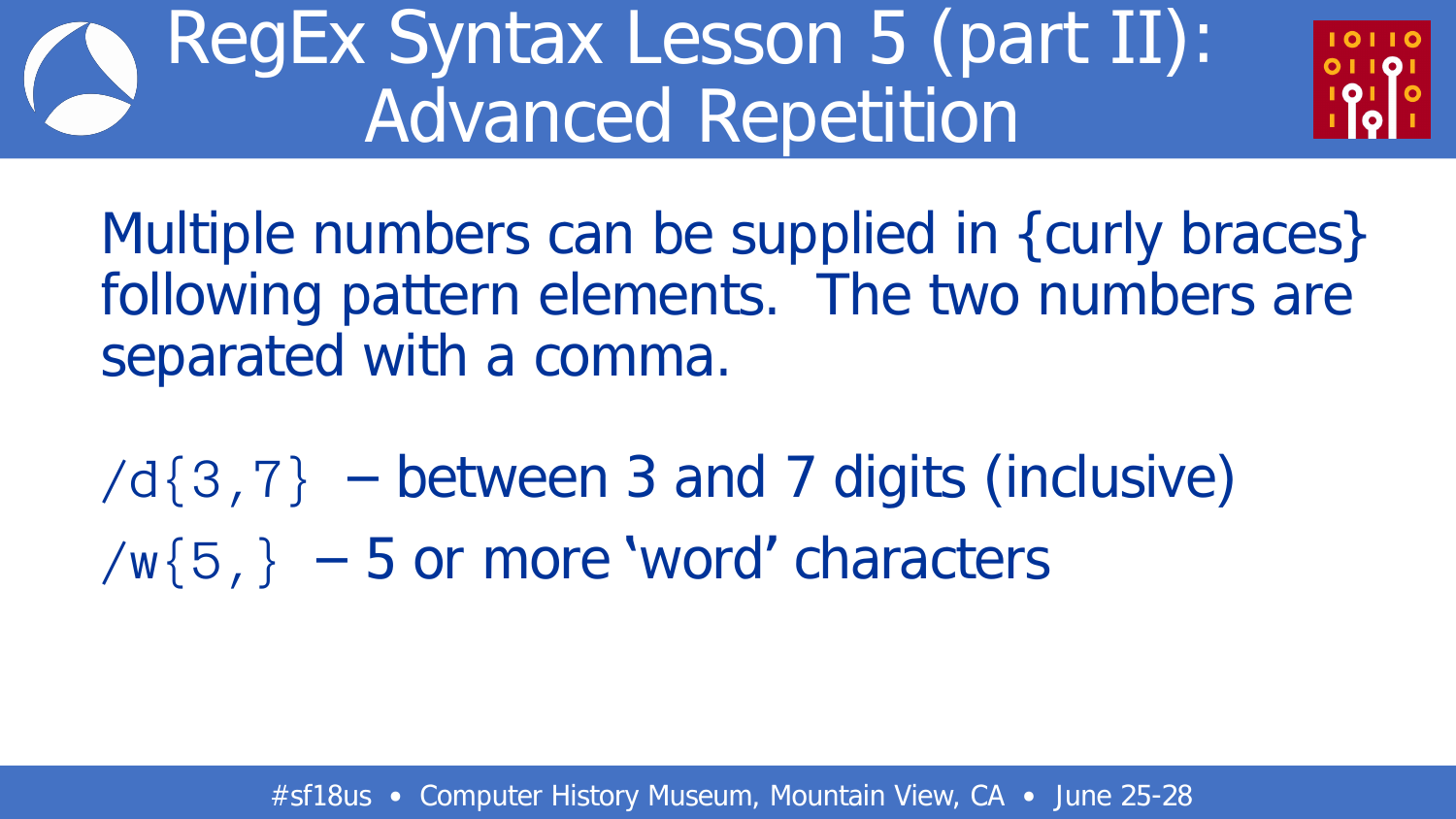

# RegEx Syntax Lesson 5 (part II): Advanced Repetition
Multiple numbers can be supplied in {curly braces} following pattern elements.  The two numbers are separated with a comma.
/d{3,7} – between 3 and 7 digits (inclusive)
/w{5,} – 5 or more ‘word’ characters